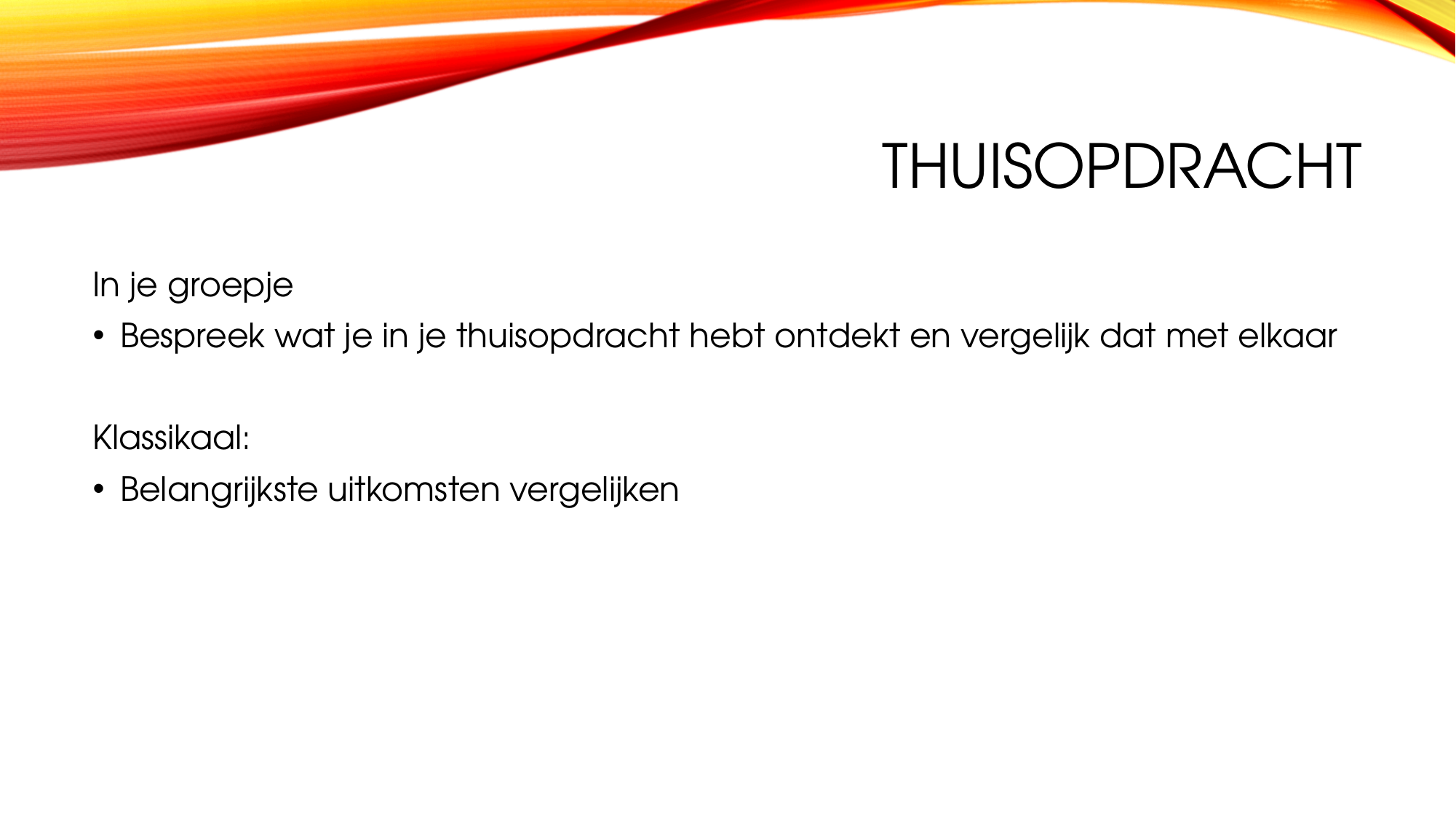

# thuisopdracht
In je groepje
Bespreek wat je in je thuisopdracht hebt ontdekt en vergelijk dat met elkaar

Klassikaal:
Belangrijkste uitkomsten vergelijken